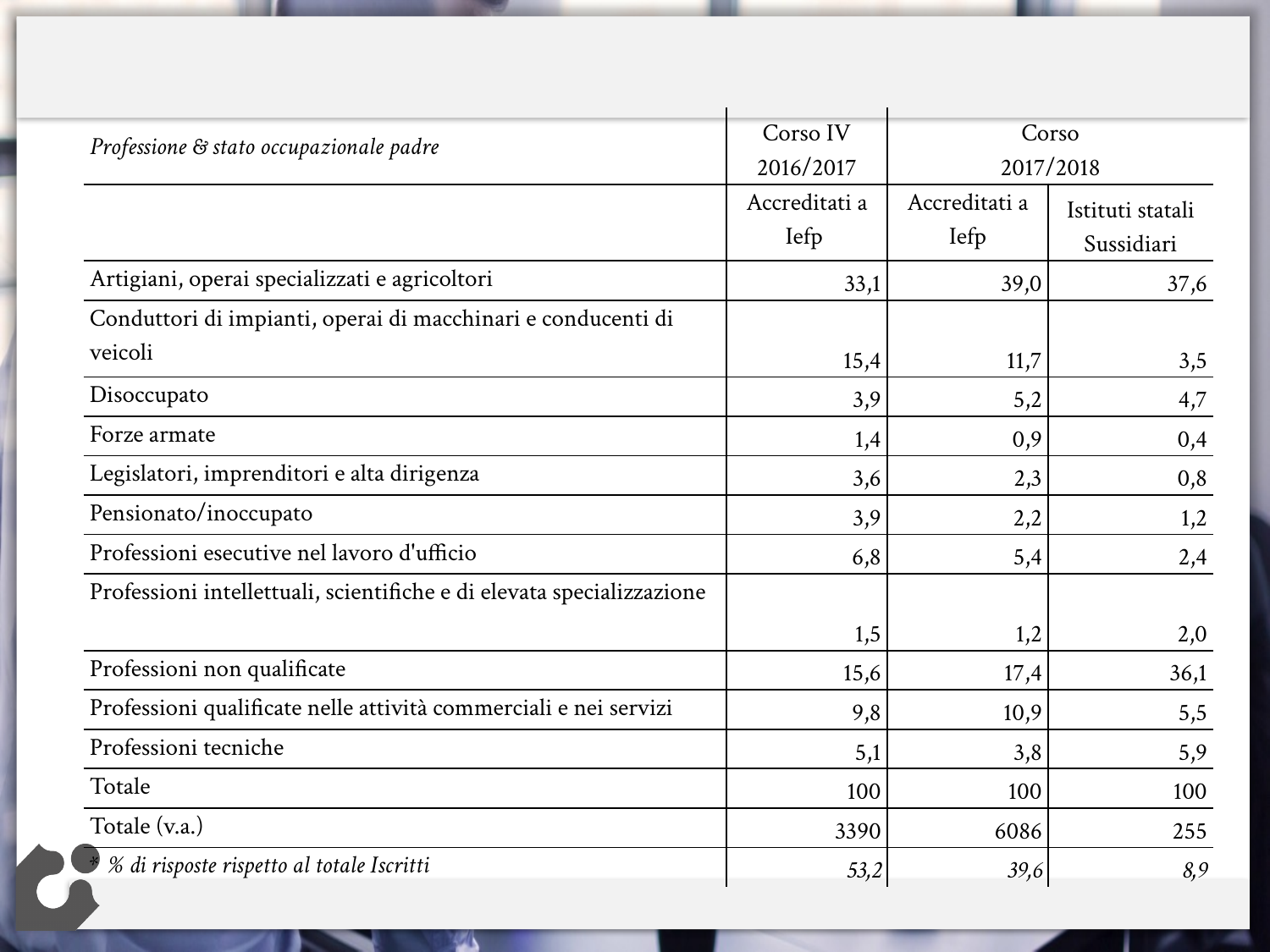

| Professione & stato occupazionale padre | Corso IV 2016/2017 | Corso 2017/2018 |  |
| --- | --- | --- | --- |
|  | Accreditati a Iefp | Accreditati a Iefp | Istituti statali Sussidiari |
| Artigiani, operai specializzati e agricoltori | 33,1 | 39,0 | 37,6 |
| Conduttori di impianti, operai di macchinari e conducenti di veicoli | 15,4 | 11,7 | 3,5 |
| Disoccupato | 3,9 | 5,2 | 4,7 |
| Forze armate | 1,4 | 0,9 | 0,4 |
| Legislatori, imprenditori e alta dirigenza | 3,6 | 2,3 | 0,8 |
| Pensionato/inoccupato | 3,9 | 2,2 | 1,2 |
| Professioni esecutive nel lavoro d'ufficio | 6,8 | 5,4 | 2,4 |
| Professioni intellettuali, scientifiche e di elevata specializzazione | 1,5 | 1,2 | 2,0 |
| Professioni non qualificate | 15,6 | 17,4 | 36,1 |
| Professioni qualificate nelle attività commerciali e nei servizi | 9,8 | 10,9 | 5,5 |
| Professioni tecniche | 5,1 | 3,8 | 5,9 |
| Totale | 100 | 100 | 100 |
| Totale (v.a.) | 3390 | 6086 | 255 |
| \* % di risposte rispetto al totale Iscritti | 53,2 | 39,6 | 8,9 |